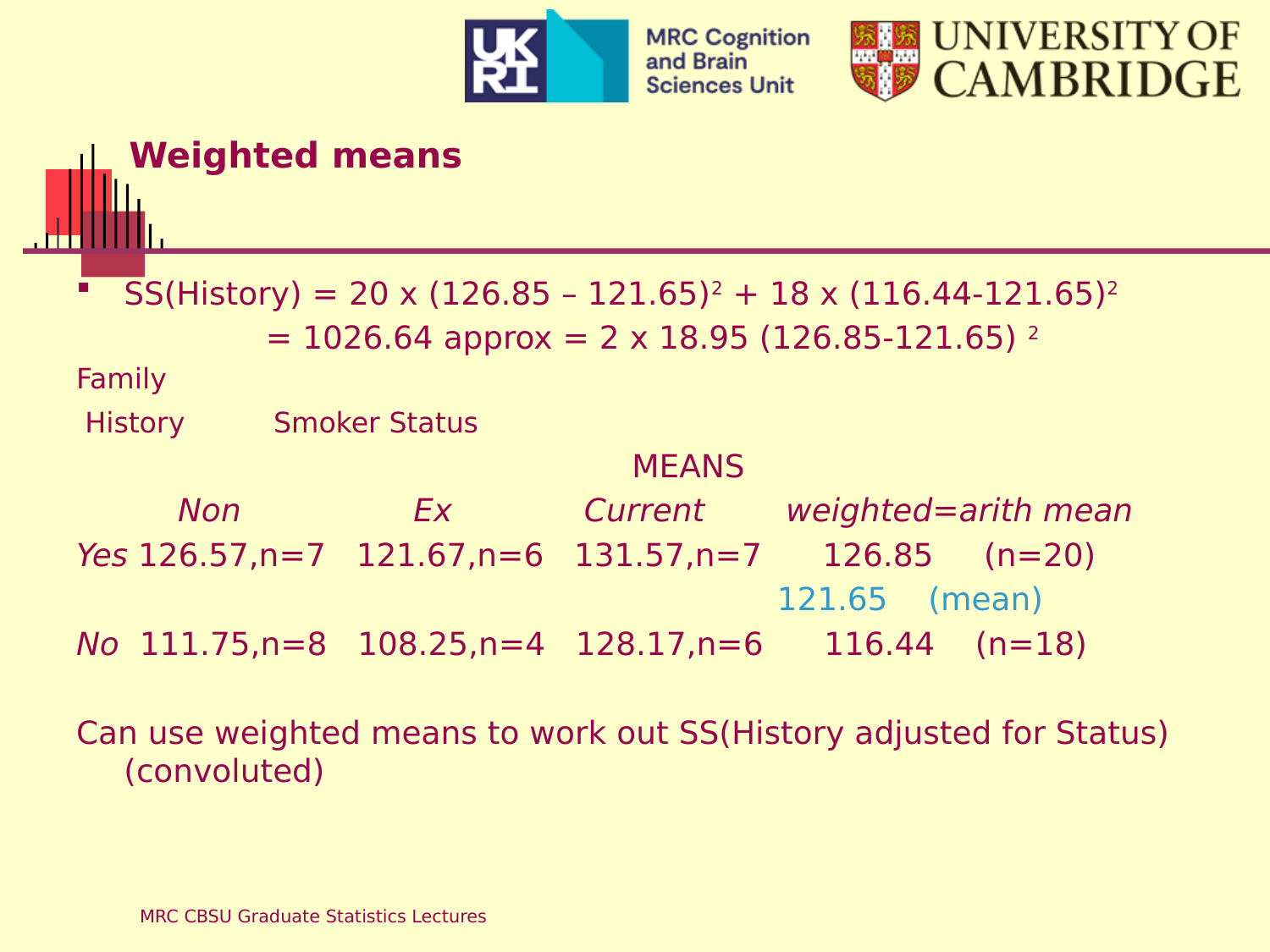

# Weighted means

SS(History) = 20 x (126.85 – 121.65)2 + 18 x (116.44-121.65)2
                                = 1026.64 approx = 2 x 18.95 (126.85-121.65) 2
Family
 History          Smoker Status
					MEANS
          Non                 Ex             Current        weighted=arith mean
Yes 126.57,n=7   121.67,n=6   131.57,n=7      126.85     (n=20)
                                                                     121.65    (mean)
No  111.75,n=8   108.25,n=4   128.17,n=6      116.44    (n=18)

Can use weighted means to work out SS(History adjusted for Status)   (convoluted)

MRC CBSU Graduate Statistics Lectures